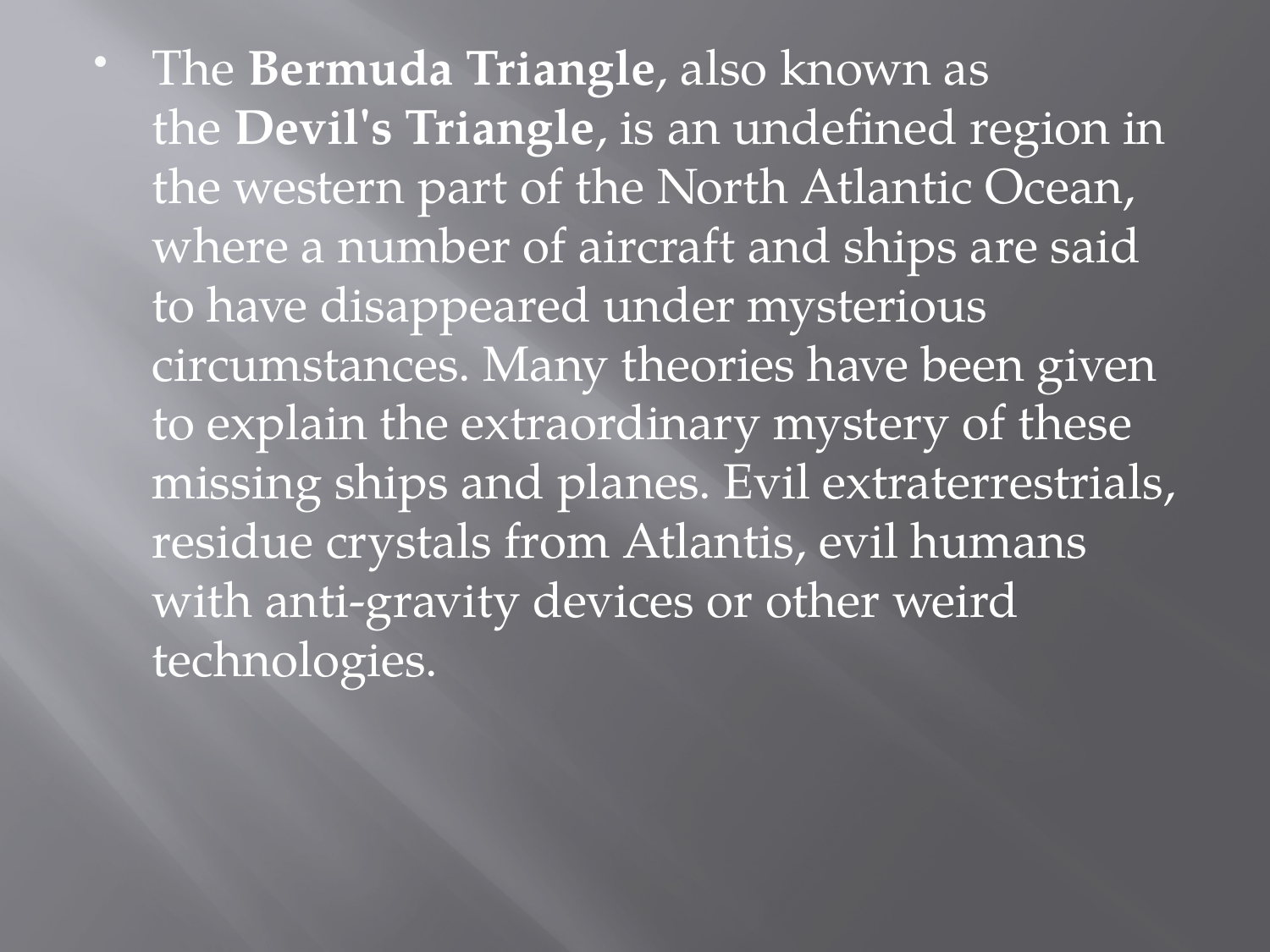

The Bermuda Triangle, also known as the Devil's Triangle, is an undefined region in the western part of the North Atlantic Ocean, where a number of aircraft and ships are said to have disappeared under mysterious circumstances. Many theories have been given to explain the extraordinary mystery of these missing ships and planes. Evil extraterrestrials, residue crystals from Atlantis, evil humans with anti-gravity devices or other weird technologies.